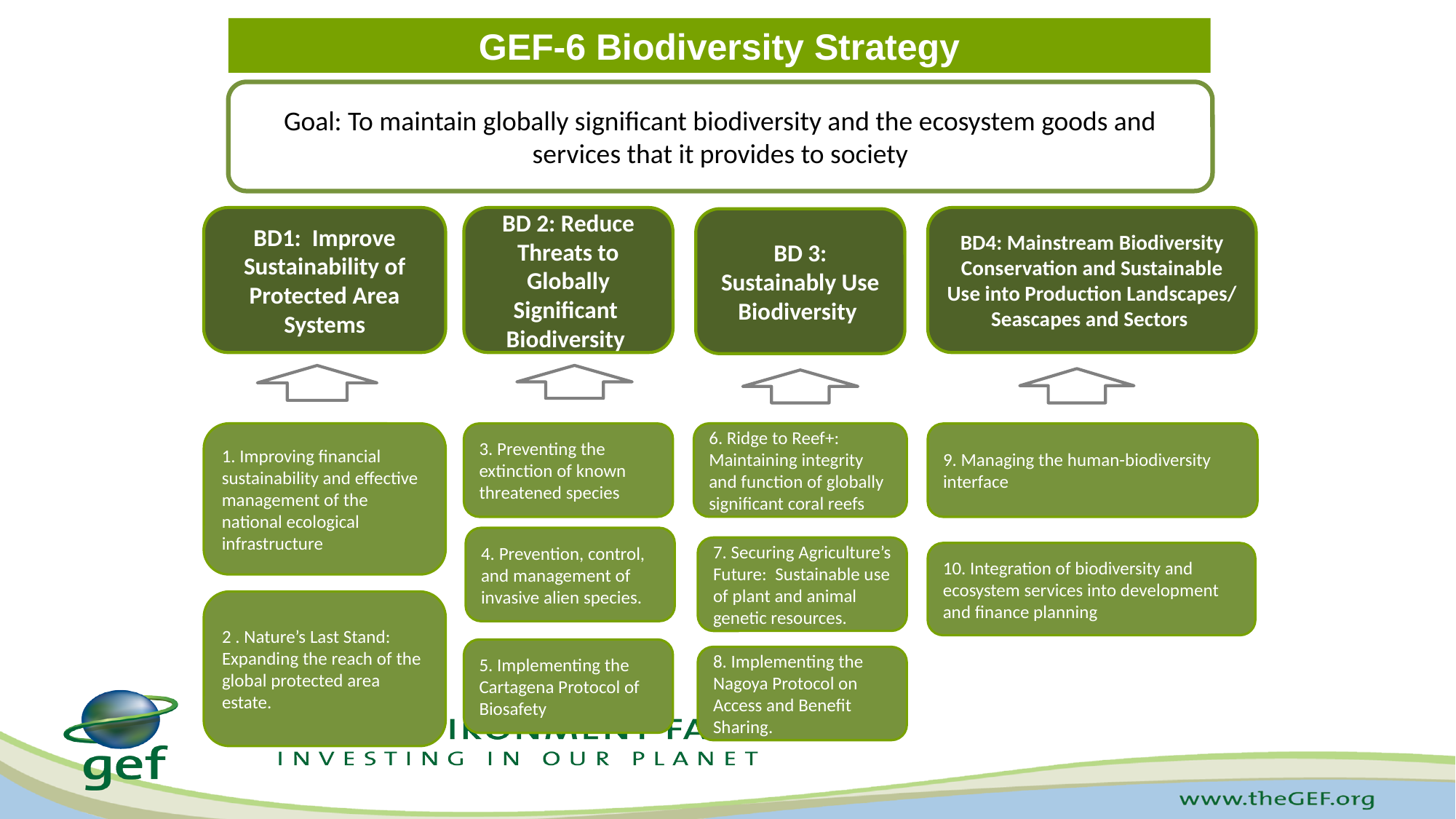

# GEF-6 Biodiversity Strategy
Goal: To maintain globally significant biodiversity and the ecosystem goods and services that it provides to society
BD4: Mainstream Biodiversity Conservation and Sustainable Use into Production Landscapes/ Seascapes and Sectors
BD1:  Improve Sustainability of Protected Area Systems
BD 2: Reduce Threats to Globally Significant  Biodiversity
BD 3: Sustainably Use Biodiversity

1. Improving financial sustainability and effective management of the national ecological infrastructure
6. Ridge to Reef+: Maintaining integrity and function of globally significant coral reefs
3. Preventing the extinction of known threatened species
9. Managing the human-biodiversity interface
4. Prevention, control, and management of invasive alien species.
7. Securing Agriculture’s Future:  Sustainable use of plant and animal genetic resources.
10. Integration of biodiversity and ecosystem services into development and finance planning
2 . Nature’s Last Stand: Expanding the reach of the global protected area estate.
5. Implementing the Cartagena Protocol of Biosafety
8. Implementing the Nagoya Protocol on Access and Benefit Sharing.